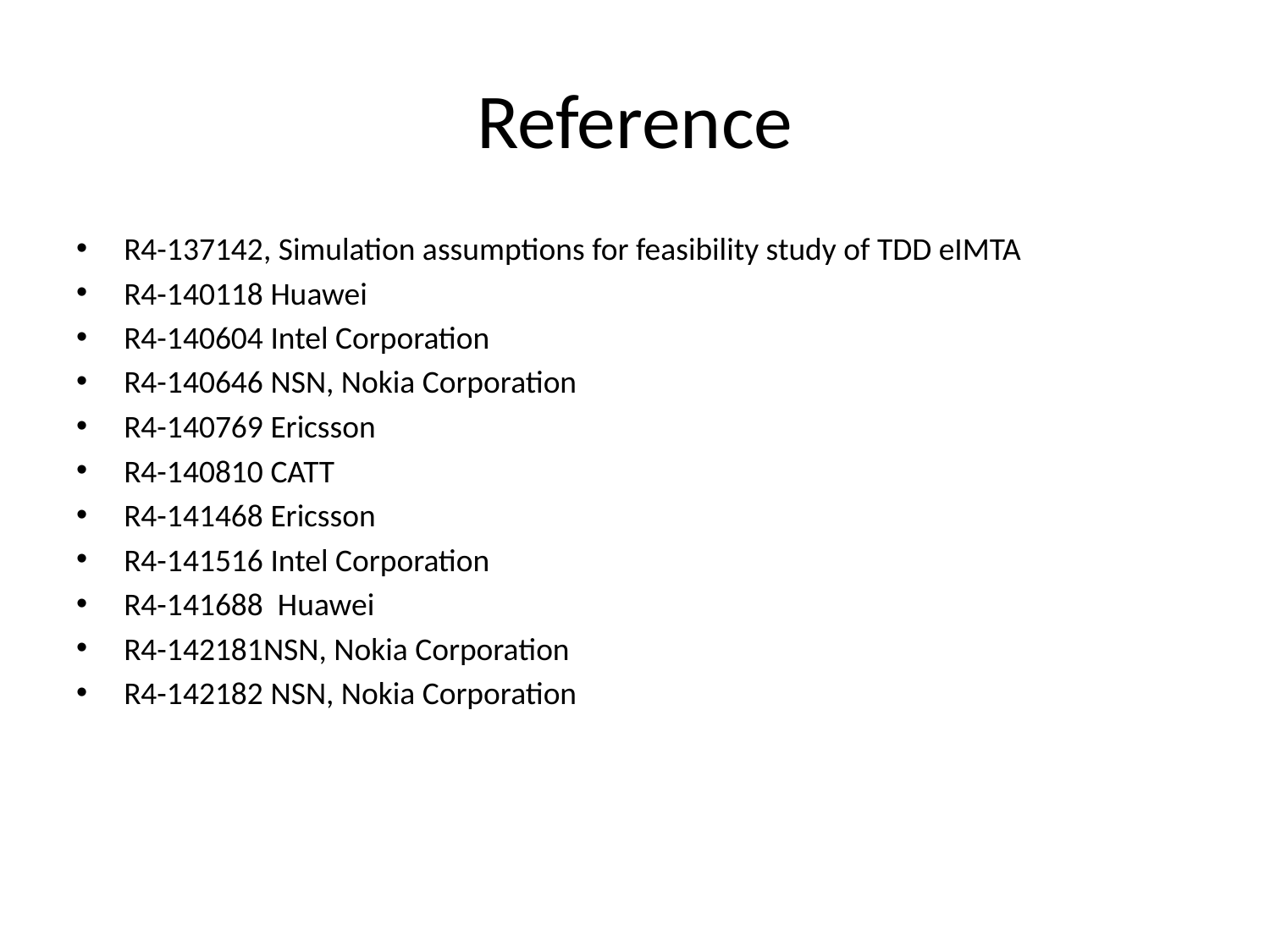

# Reference
R4-137142, Simulation assumptions for feasibility study of TDD eIMTA
R4-140118 Huawei
R4-140604 Intel Corporation
R4-140646 NSN, Nokia Corporation
R4-140769 Ericsson
R4-140810 CATT
R4-141468 Ericsson
R4-141516 Intel Corporation
R4-141688  Huawei
R4-142181NSN, Nokia Corporation
R4-142182 NSN, Nokia Corporation